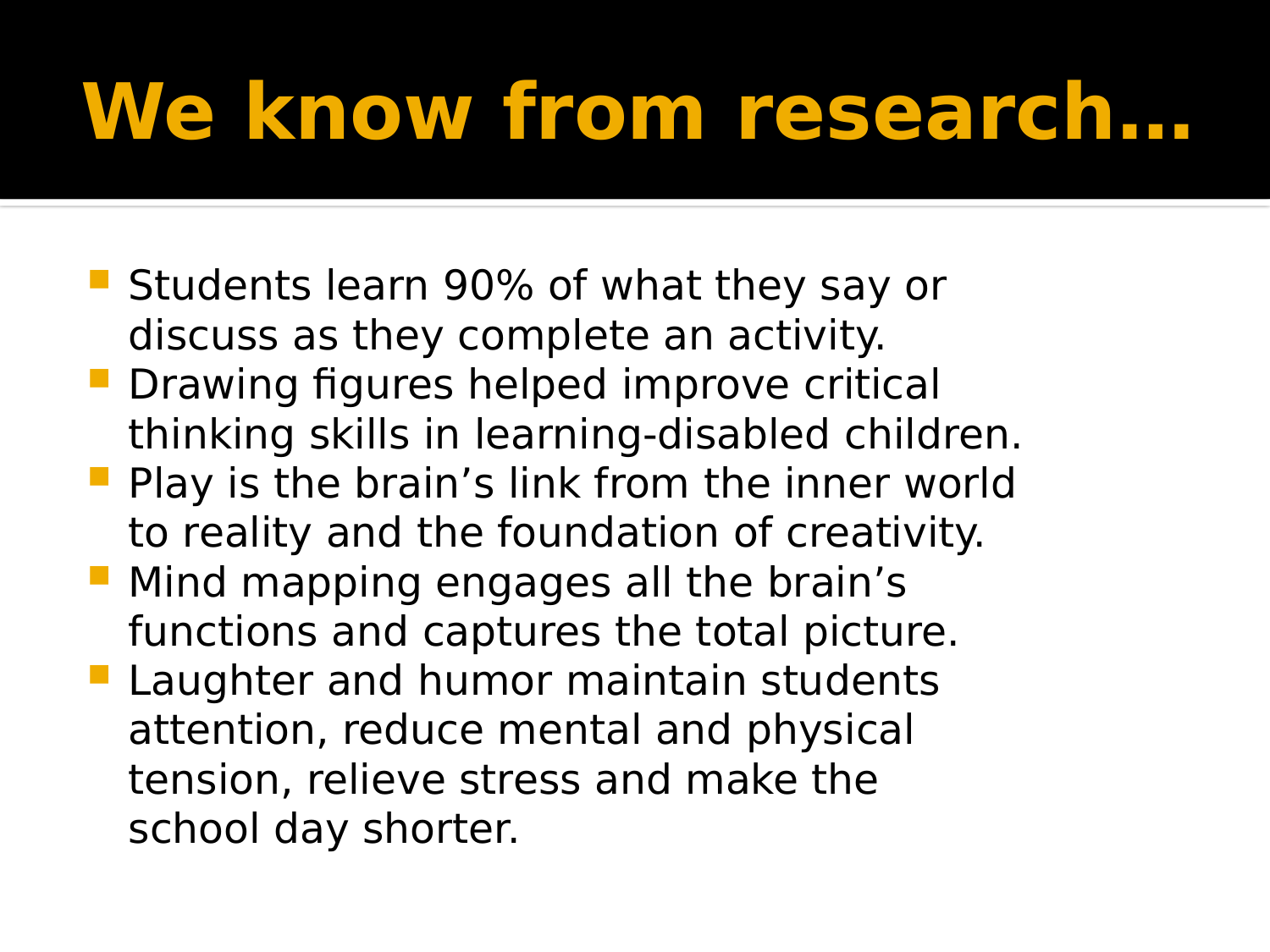

# We know from research…
Students learn 90% of what they say or discuss as they complete an activity.
Drawing figures helped improve critical thinking skills in learning-disabled children.
Play is the brain’s link from the inner world to reality and the foundation of creativity.
Mind mapping engages all the brain’s functions and captures the total picture.
Laughter and humor maintain students attention, reduce mental and physical tension, relieve stress and make the school day shorter.